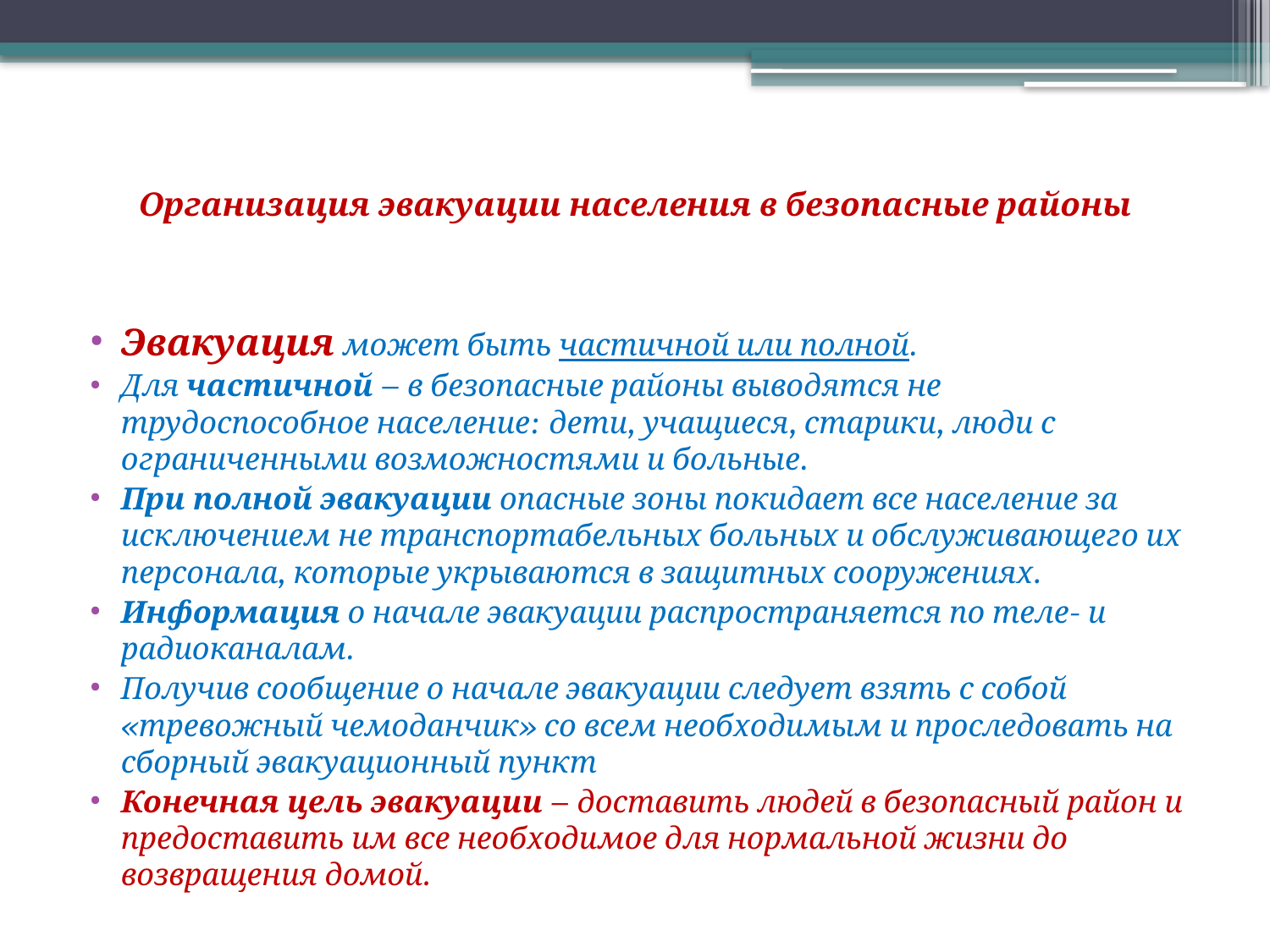

# Организация эвакуации населения в безопасные районы
Эвакуация может быть частичной или полной.
Для частичной – в безопасные районы выводятся не трудоспособное население: дети, учащиеся, старики, люди с ограниченными возможностями и больные.
При полной эвакуации опасные зоны покидает все население за исключением не транспортабельных больных и обслуживающего их персонала, которые укрываются в защитных сооружениях.
Информация о начале эвакуации распространяется по теле- и радиоканалам.
Получив сообщение о начале эвакуации следует взять с собой «тревожный чемоданчик» со всем необходимым и проследовать на сборный эвакуационный пункт
Конечная цель эвакуации – доставить людей в безопасный район и предоставить им все необходимое для нормальной жизни до возвращения домой.